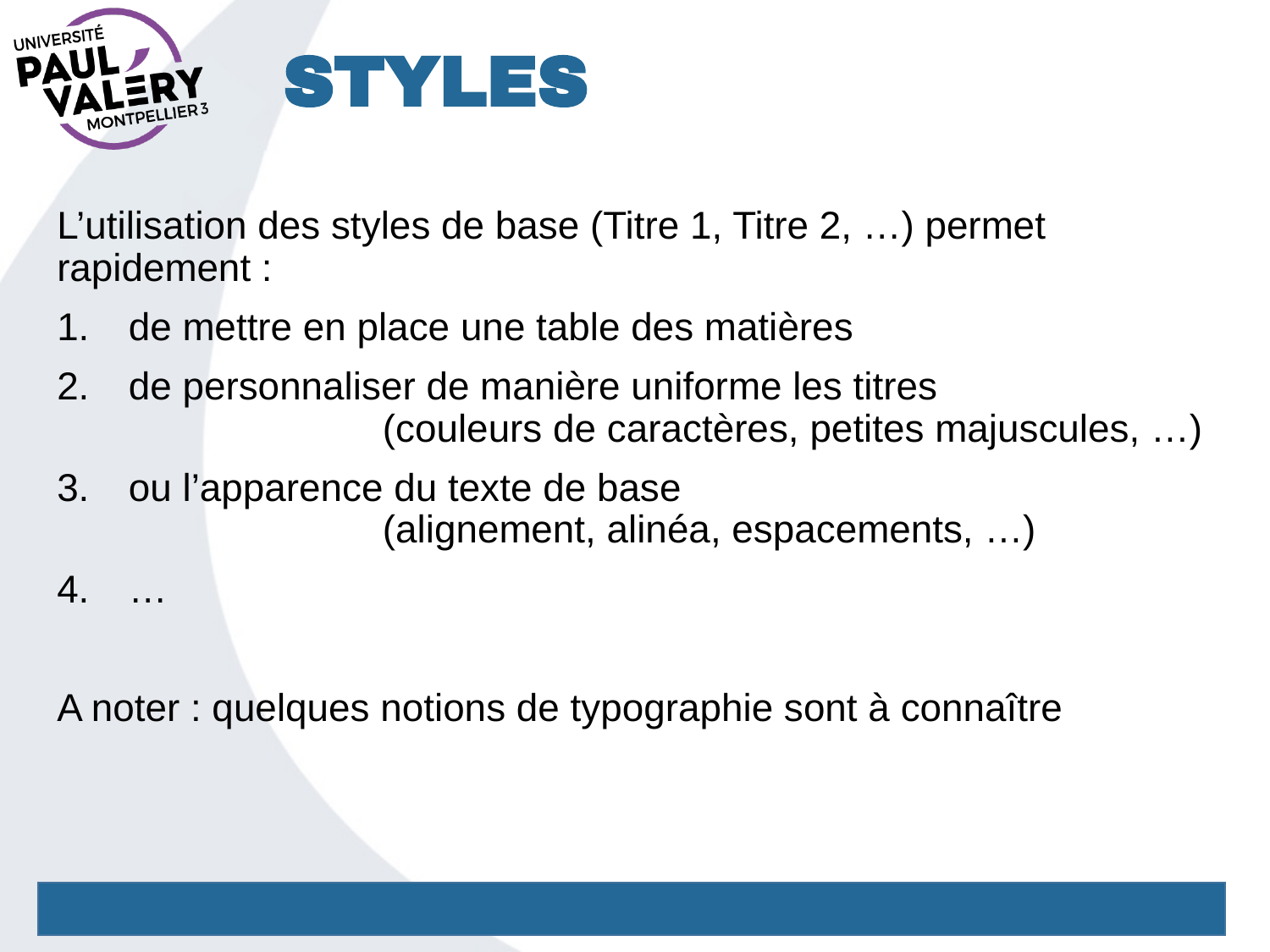

# Styles
L’utilisation des styles de base (Titre 1, Titre 2, …) permet rapidement :
de mettre en place une table des matières
de personnaliser de manière uniforme les titres
		(couleurs de caractères, petites majuscules, …)
ou l’apparence du texte de base
		(alignement, alinéa, espacements, …)
…

A noter : quelques notions de typographie sont à connaître